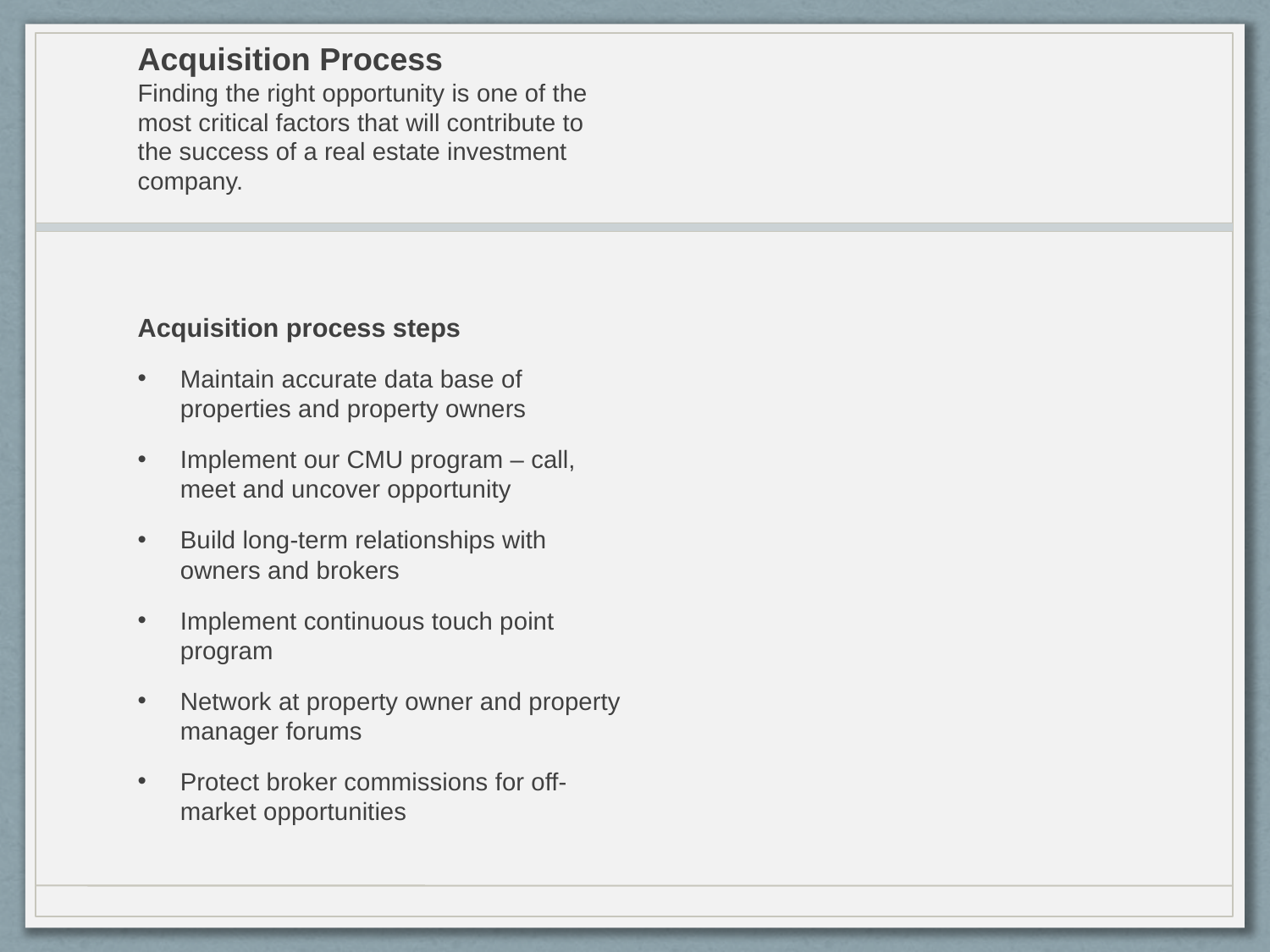

# Acquisition Process Finding the right opportunity is one of the most critical factors that will contribute to the success of a real estate investment company.

Acquisition process steps
Maintain accurate data base of properties and property owners
Implement our CMU program – call, meet and uncover opportunity
Build long-term relationships with owners and brokers
Implement continuous touch point program
Network at property owner and property manager forums
Protect broker commissions for off-market opportunities